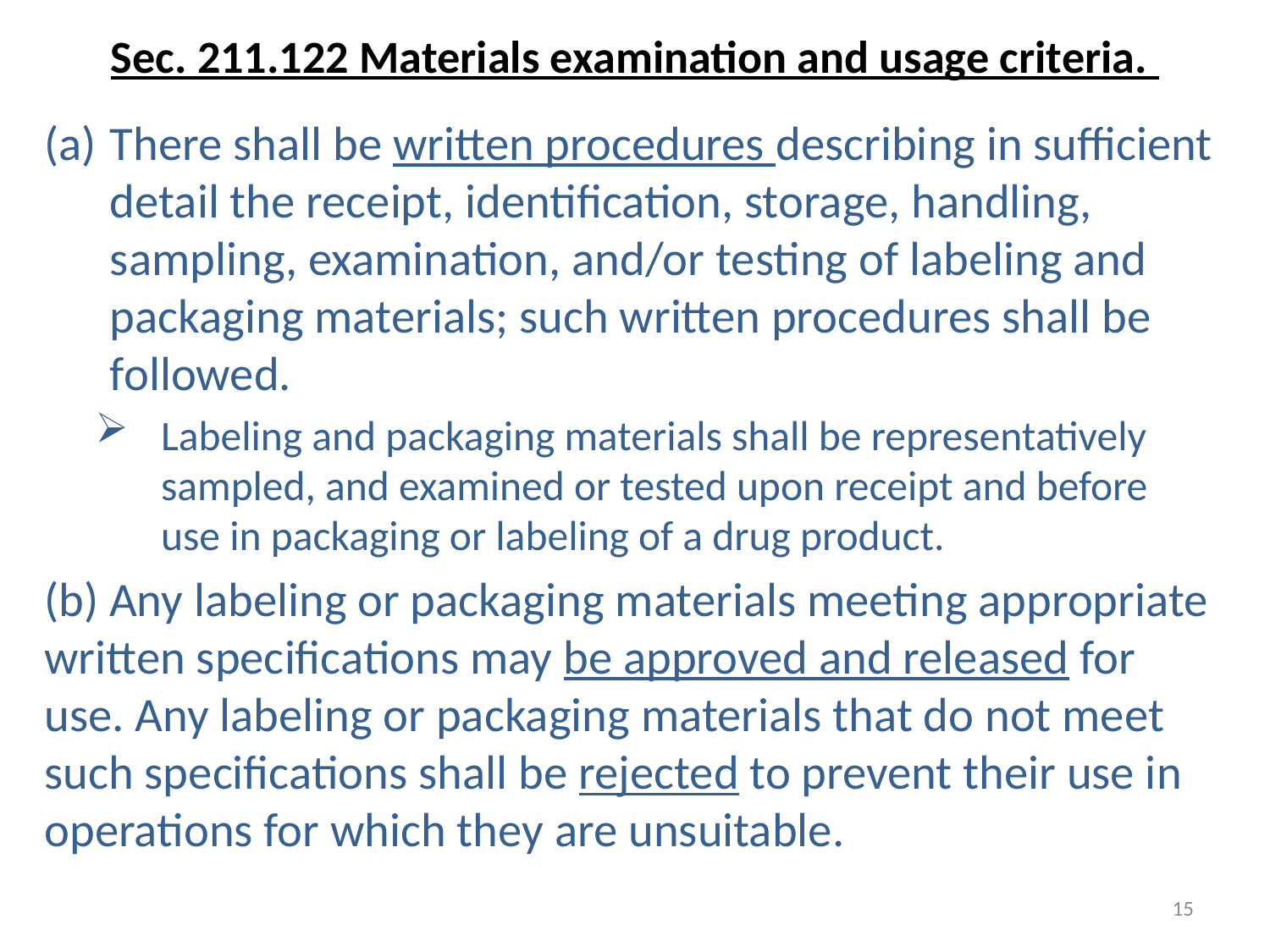

# Sec. 211.122 Materials examination and usage criteria.
There shall be written procedures describing in sufficient detail the receipt, identification, storage, handling, sampling, examination, and/or testing of labeling and packaging materials; such written procedures shall be followed.
Labeling and packaging materials shall be representatively sampled, and examined or tested upon receipt and before use in packaging or labeling of a drug product.
(b) Any labeling or packaging materials meeting appropriate written specifications may be approved and released for use. Any labeling or packaging materials that do not meet such specifications shall be rejected to prevent their use in operations for which they are unsuitable.
15